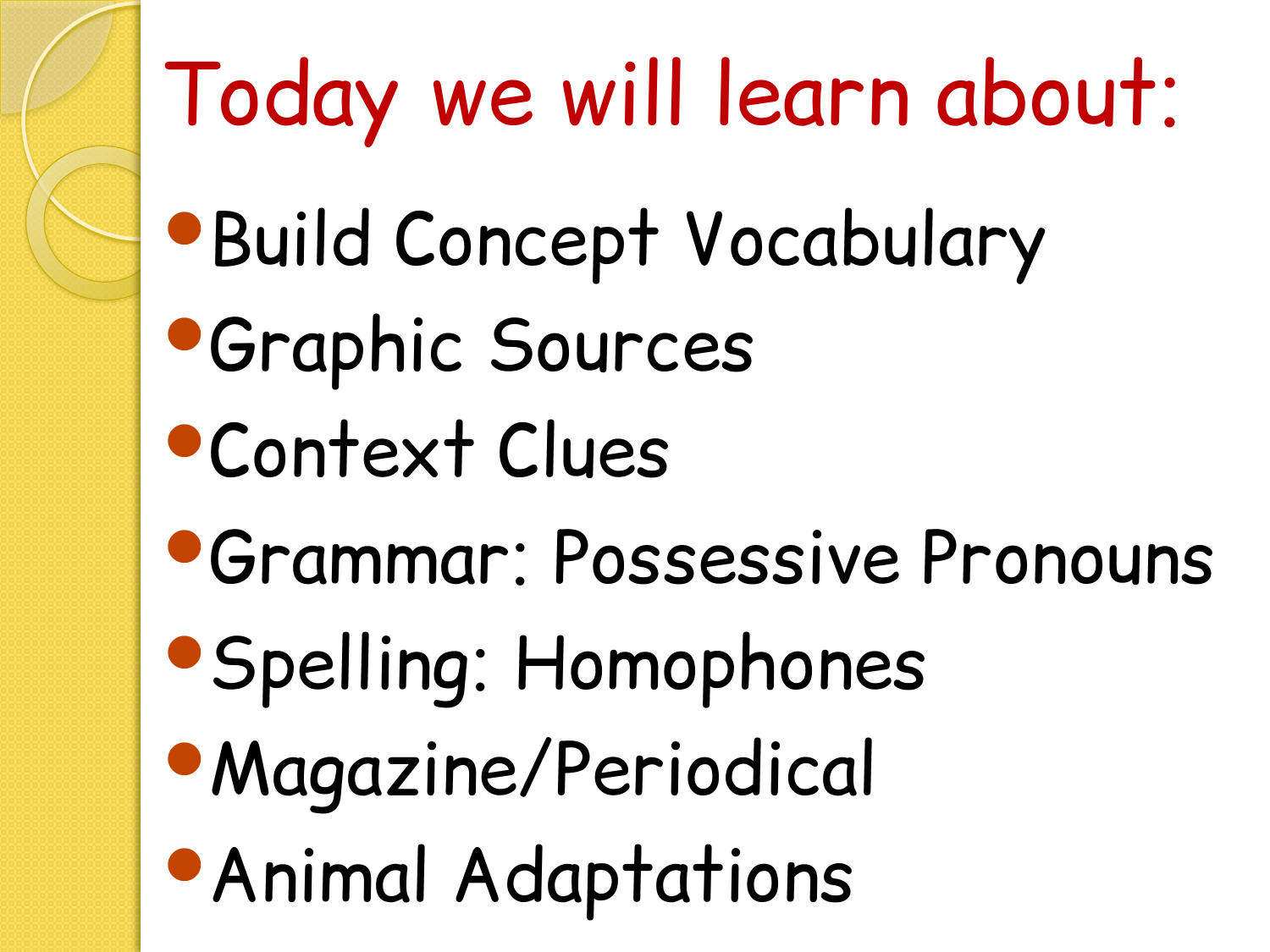

# Today we will learn about:
Build Concept Vocabulary
Graphic Sources
Context Clues
Grammar: Possessive Pronouns
Spelling: Homophones
Magazine/Periodical
Animal Adaptations